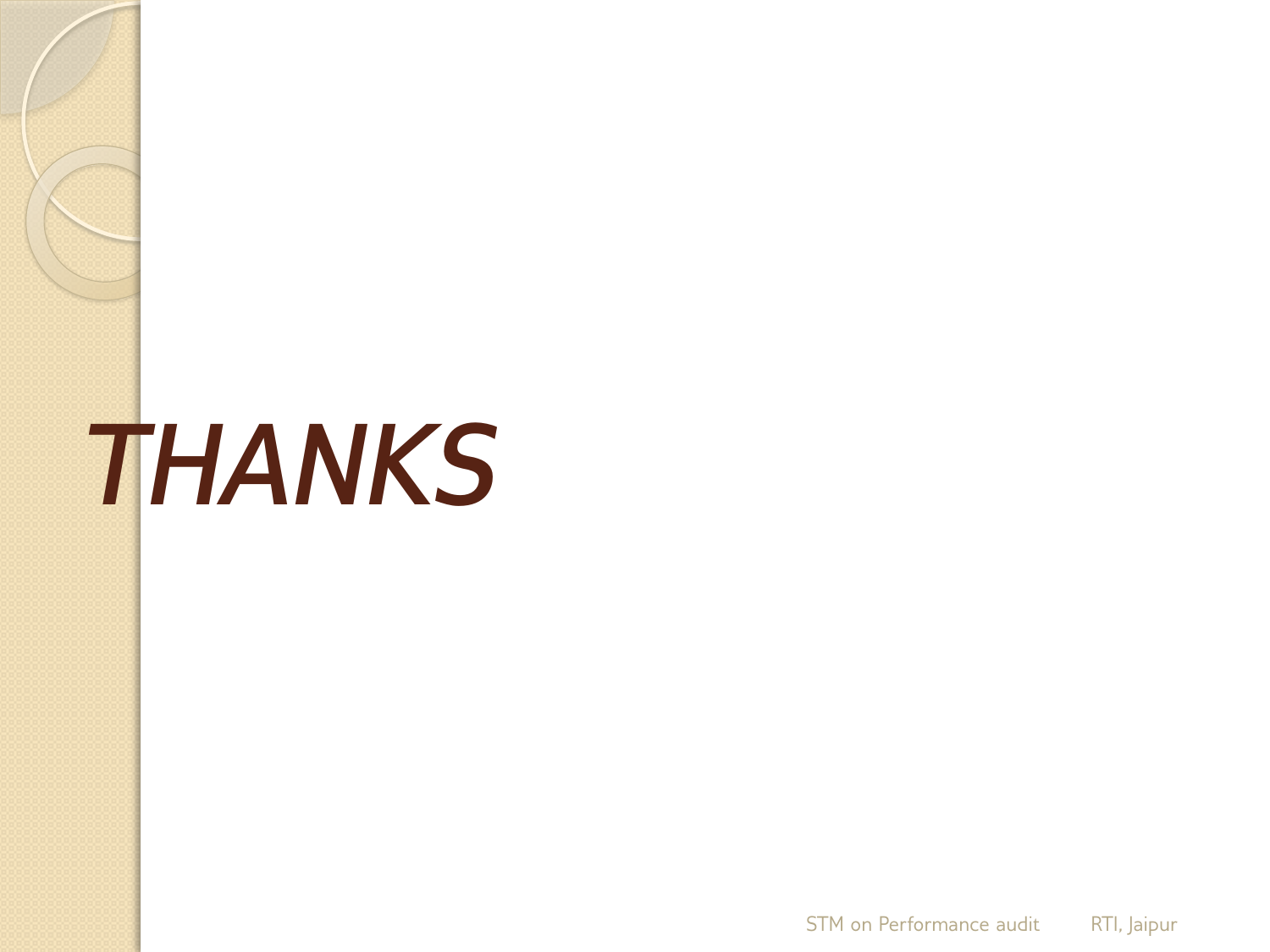

# THANKS
STM on Performance audit        RTI, Jaipur